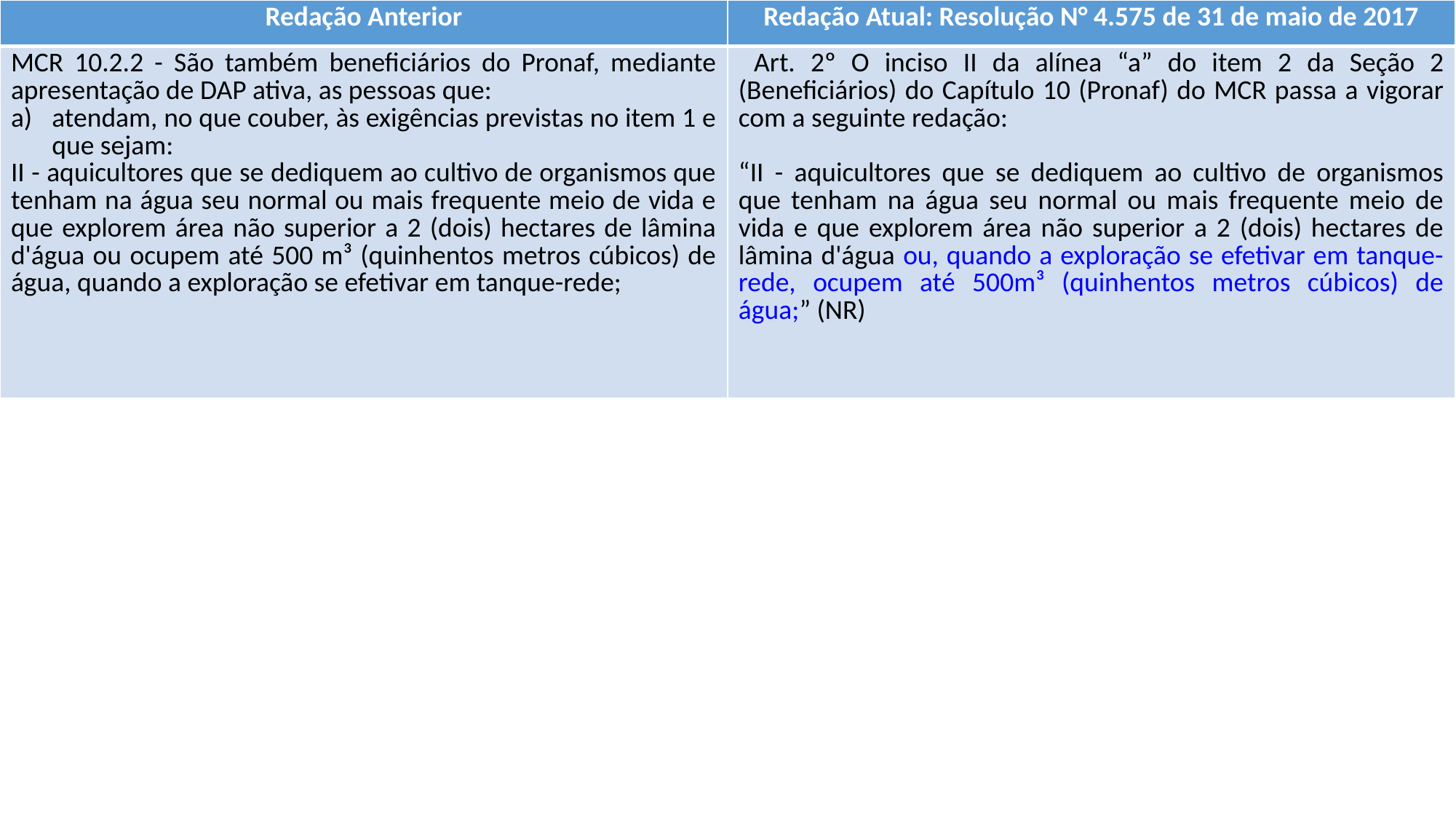

| Redação Anterior | Redação Atual: Resolução N° 4.575 de 31 de maio de 2017 |
| --- | --- |
| MCR 10.2.2 - São também beneficiários do Pronaf, mediante apresentação de DAP ativa, as pessoas que: atendam, no que couber, às exigências previstas no item 1 e que sejam: II - aquicultores que se dediquem ao cultivo de organismos que tenham na água seu normal ou mais frequente meio de vida e que explorem área não superior a 2 (dois) hectares de lâmina d'água ou ocupem até 500 m³ (quinhentos metros cúbicos) de água, quando a exploração se efetivar em tanque-rede; | Art. 2º O inciso II da alínea “a” do item 2 da Seção 2 (Beneficiários) do Capítulo 10 (Pronaf) do MCR passa a vigorar com a seguinte redação: “II - aquicultores que se dediquem ao cultivo de organismos que tenham na água seu normal ou mais frequente meio de vida e que explorem área não superior a 2 (dois) hectares de lâmina d'água ou, quando a exploração se efetivar em tanque-rede, ocupem até 500m³ (quinhentos metros cúbicos) de água;” (NR) |